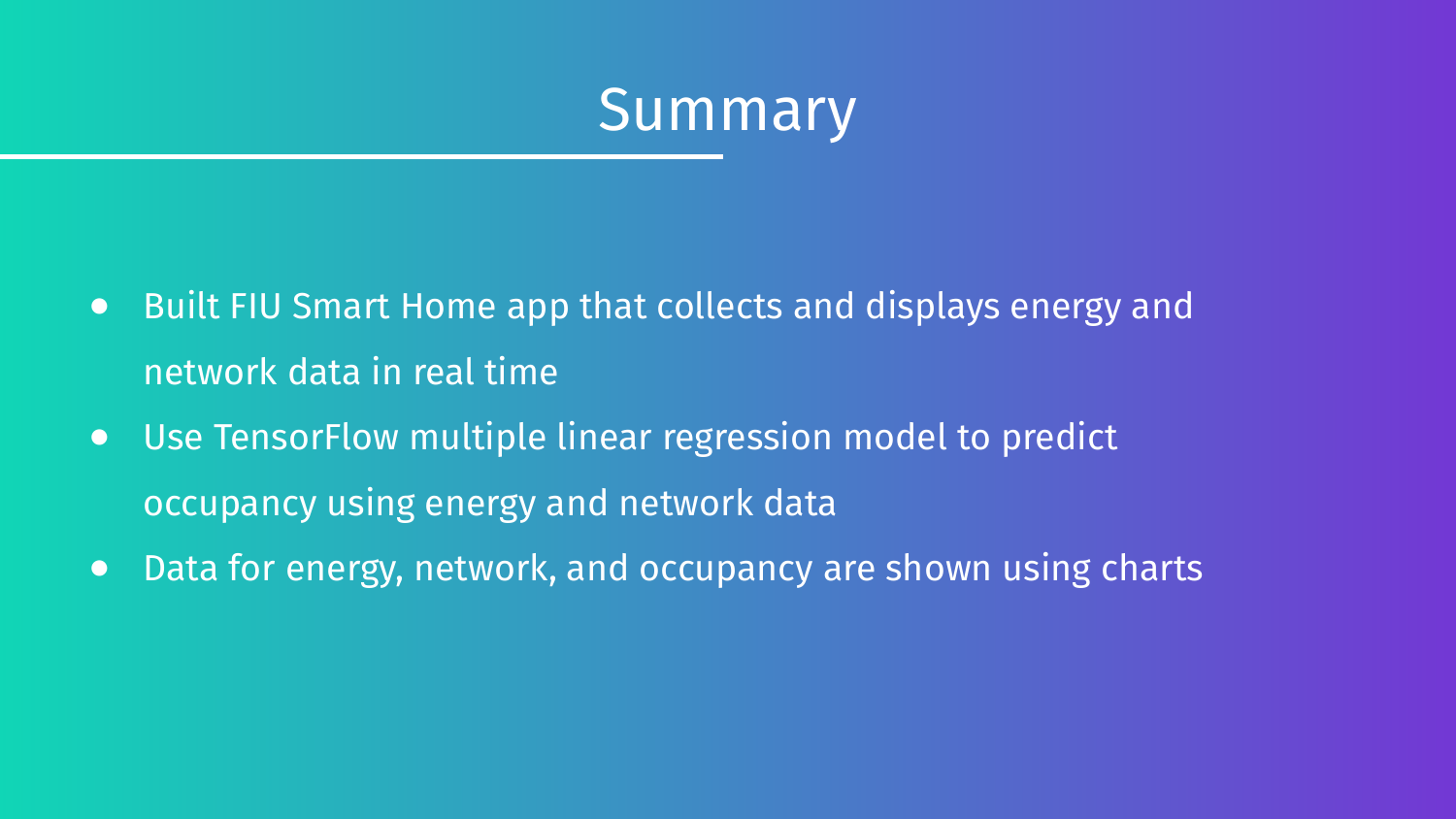

# Summary
Built FIU Smart Home app that collects and displays energy and network data in real time
Use TensorFlow multiple linear regression model to predict occupancy using energy and network data
Data for energy, network, and occupancy are shown using charts